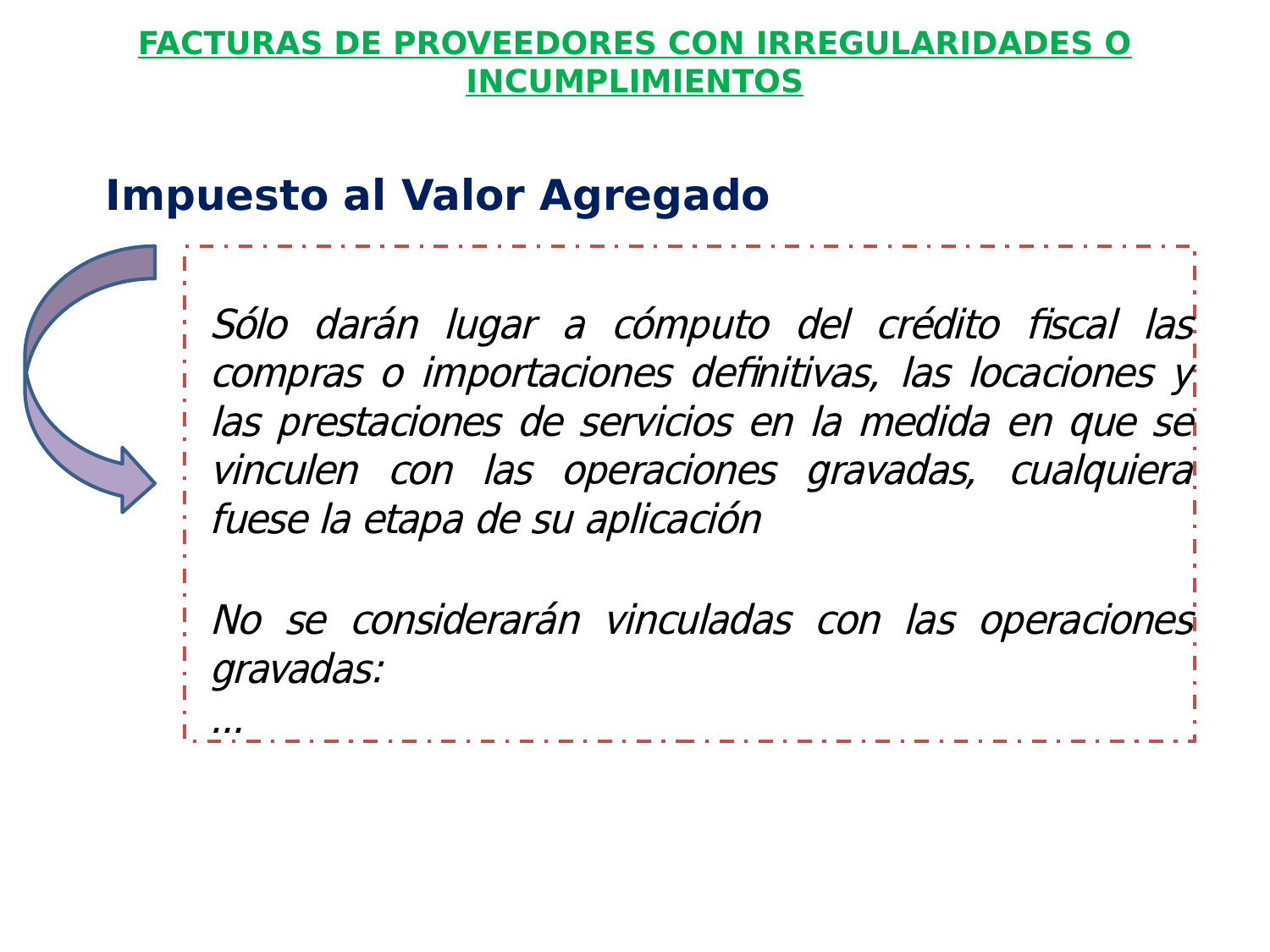

Facturas de Proveedores con Irregularidades o Incumplimientos
Impuesto al Valor Agregado

Sólo darán lugar a cómputo del crédito fiscal las compras o importaciones definitivas, las locaciones y las prestaciones de servicios en la medida en que se vinculen con las operaciones gravadas, cualquiera fuese la etapa de su aplicación

No se considerarán vinculadas con las operaciones gravadas:
…